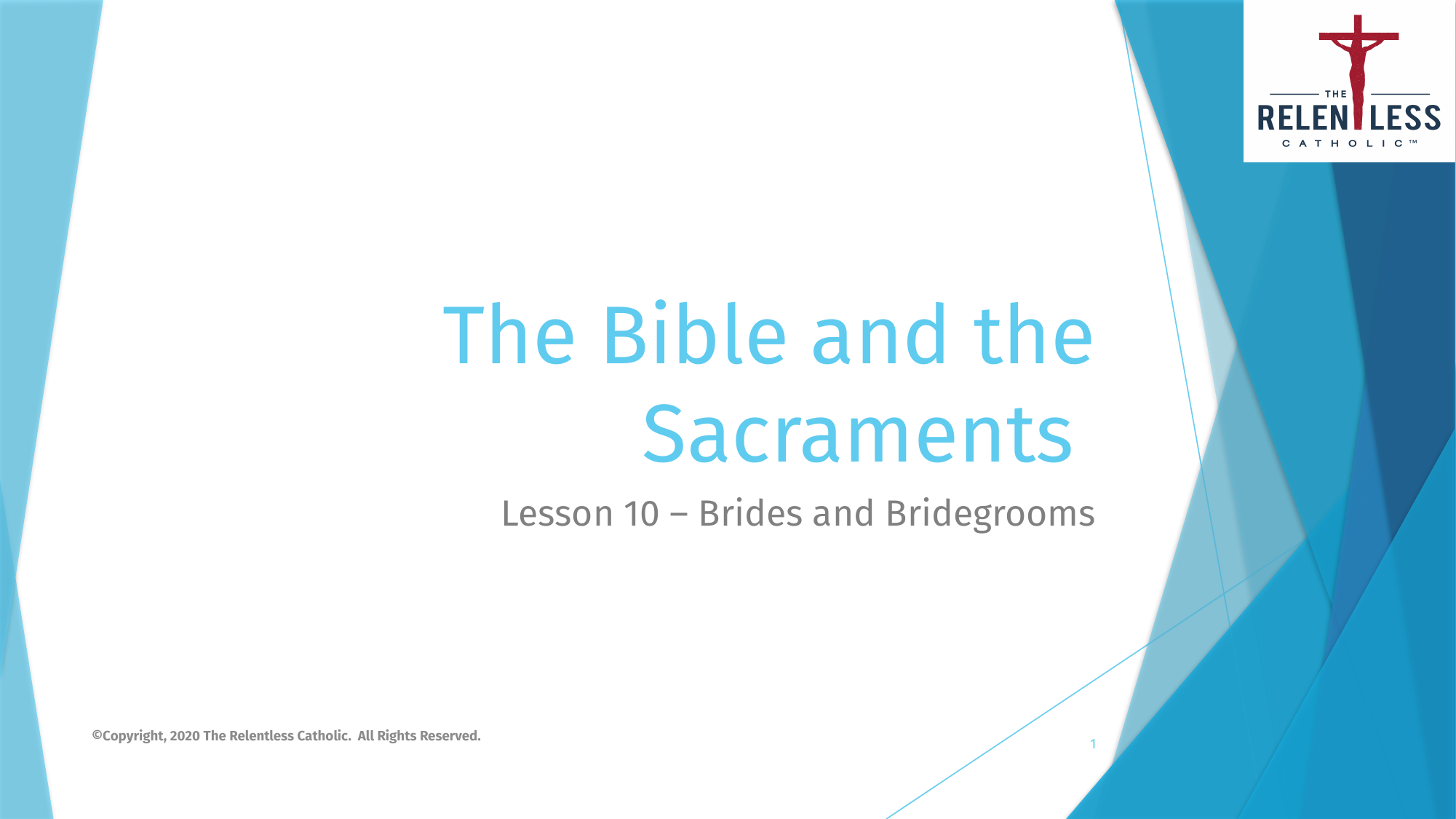

# The Bible and the Sacraments
Lesson 10 – Brides and Bridegrooms
©Copyright, 2020 The Relentless Catholic.  All Rights Reserved.

1